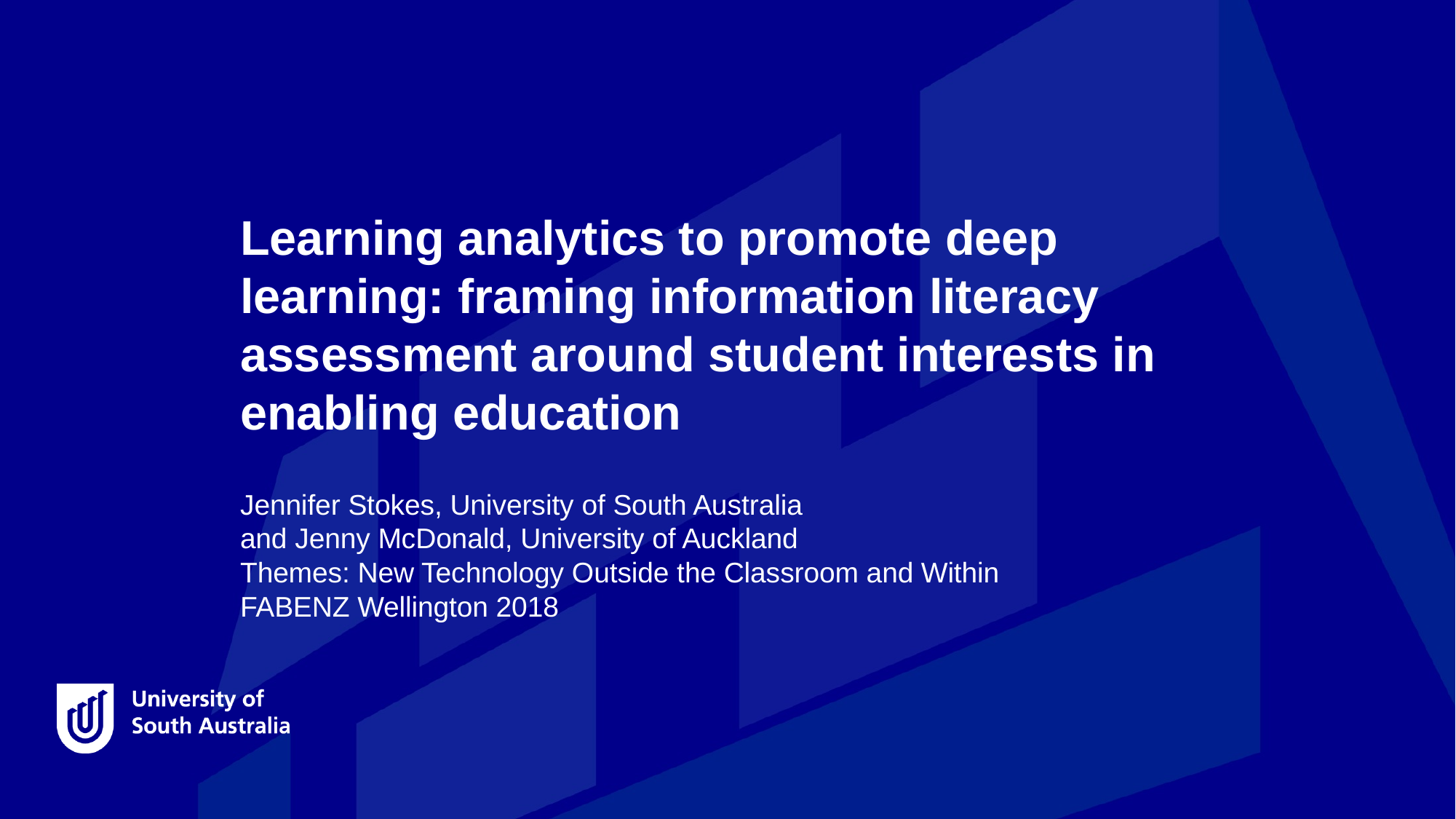

# Learning analytics to promote deep learning: framing information literacy assessment around student interests in enabling education
Jennifer Stokes, University of South Australia
and Jenny McDonald, University of Auckland
Themes: New Technology Outside the Classroom and Within
FABENZ Wellington 2018